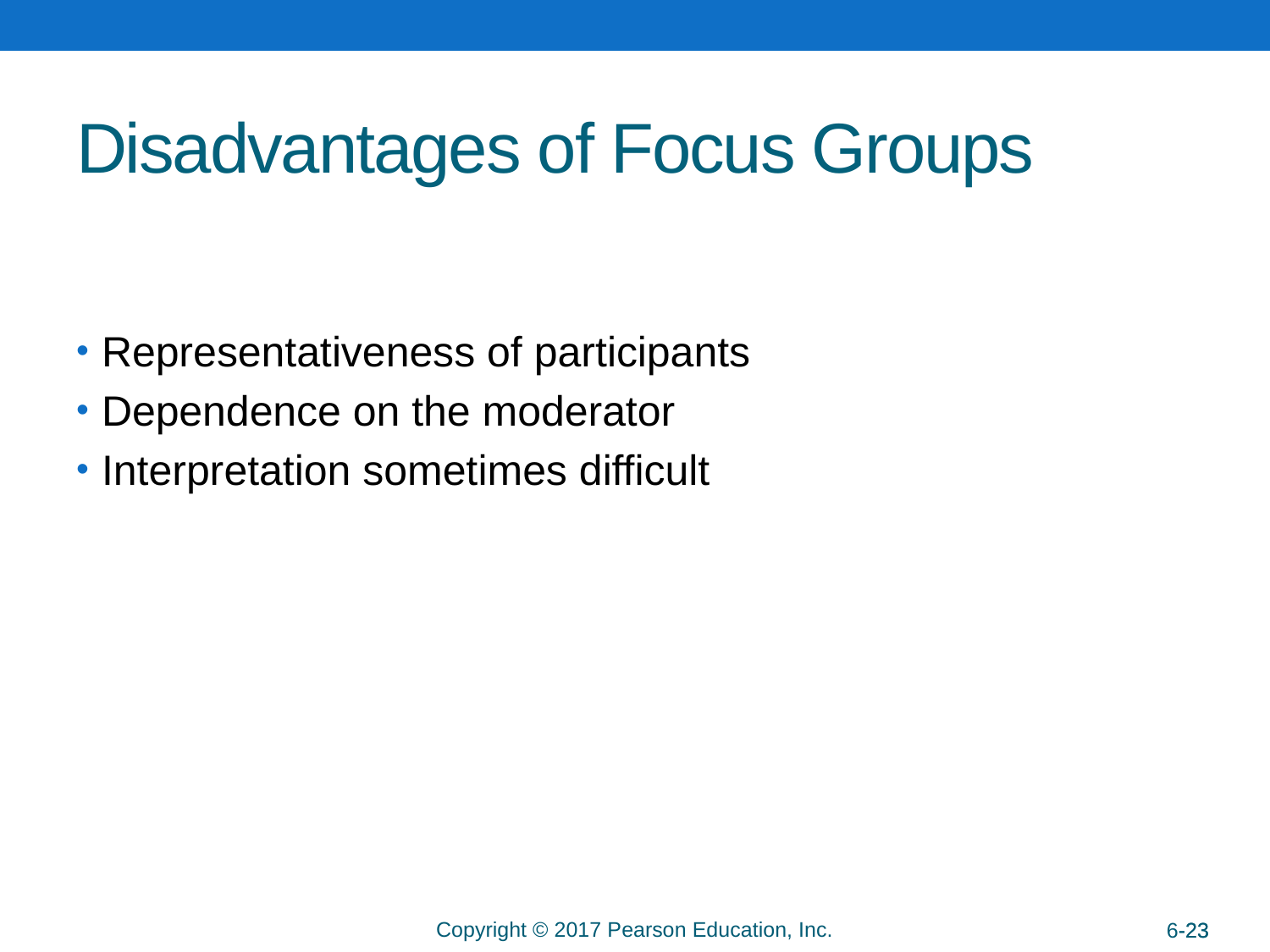

# Disadvantages of Focus Groups
Representativeness of participants
Dependence on the moderator
Interpretation sometimes difficult